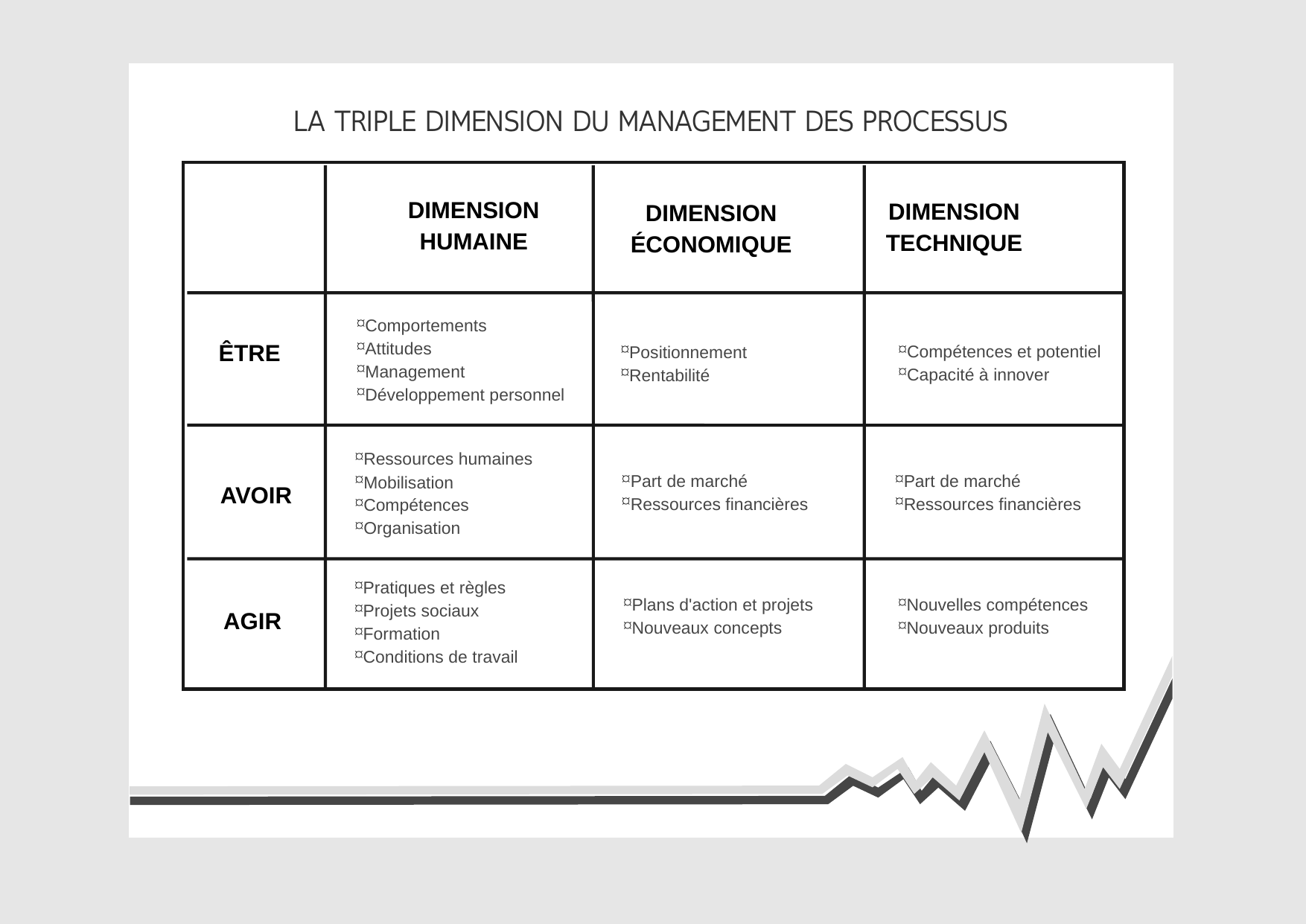

LA TRIPLE DIMENSION DU MANAGEMENT DES PROCESSUS

DIMENSION
HUMAINE
DIMENSION
TECHNIQUE
DIMENSION
ÉCONOMIQUE

Comportements
Attitudes
Management
Développement personnel
ÊTRE
Compétences et potentiel
Capacité à innover
Positionnement
Rentabilité

Ressources humaines
Mobilisation
Compétences
Organisation
Part de marché
Ressources financières
Part de marché
Ressources financières
AVOIR

Pratiques et règles
Projets sociaux
Formation
Conditions de travail
Plans d'action et projets
Nouveaux concepts
Nouvelles compétences
Nouveaux produits
AGIR